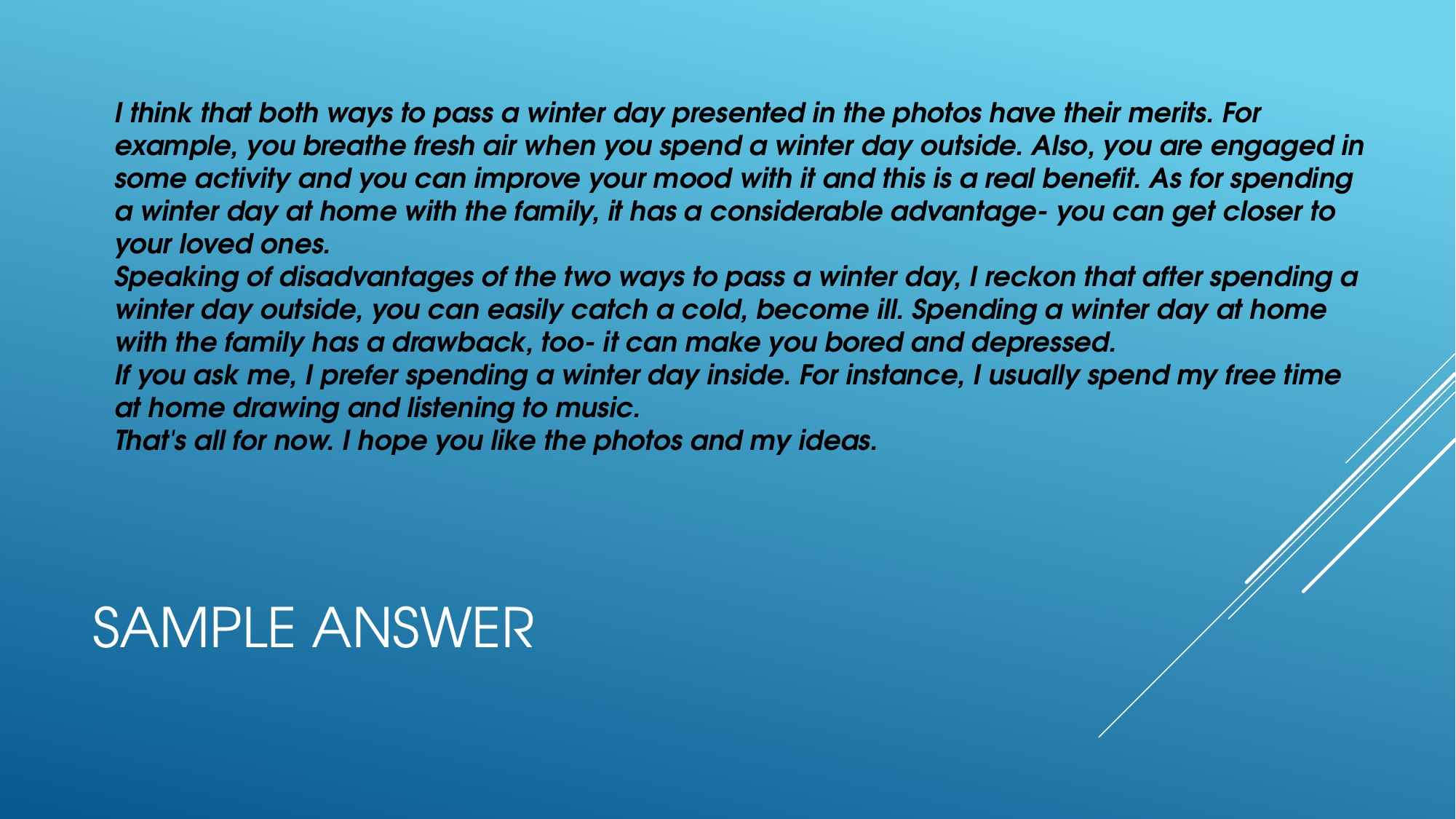

I think that both ways to pass a winter day presented in the photos have their merits. For example, you breathe fresh air when you spend a winter day outside. Also, you are engaged in some activity and you can improve your mood with it and this is a real benefit. As for spending a winter day at home with the family, it has a considerable advantage- you can get closer to your loved ones.
Speaking of disadvantages of the two ways to pass a winter day, I reckon that after spending a winter day outside, you can easily catch a cold, become ill. Spending a winter day at home with the family has a drawback, too- it can make you bored and depressed.
If you ask me, I prefer spending a winter day inside. For instance, I usually spend my free time at home drawing and listening to music.
That's all for now. I hope you like the photos and my ideas.
# SAMPLE ANSWER